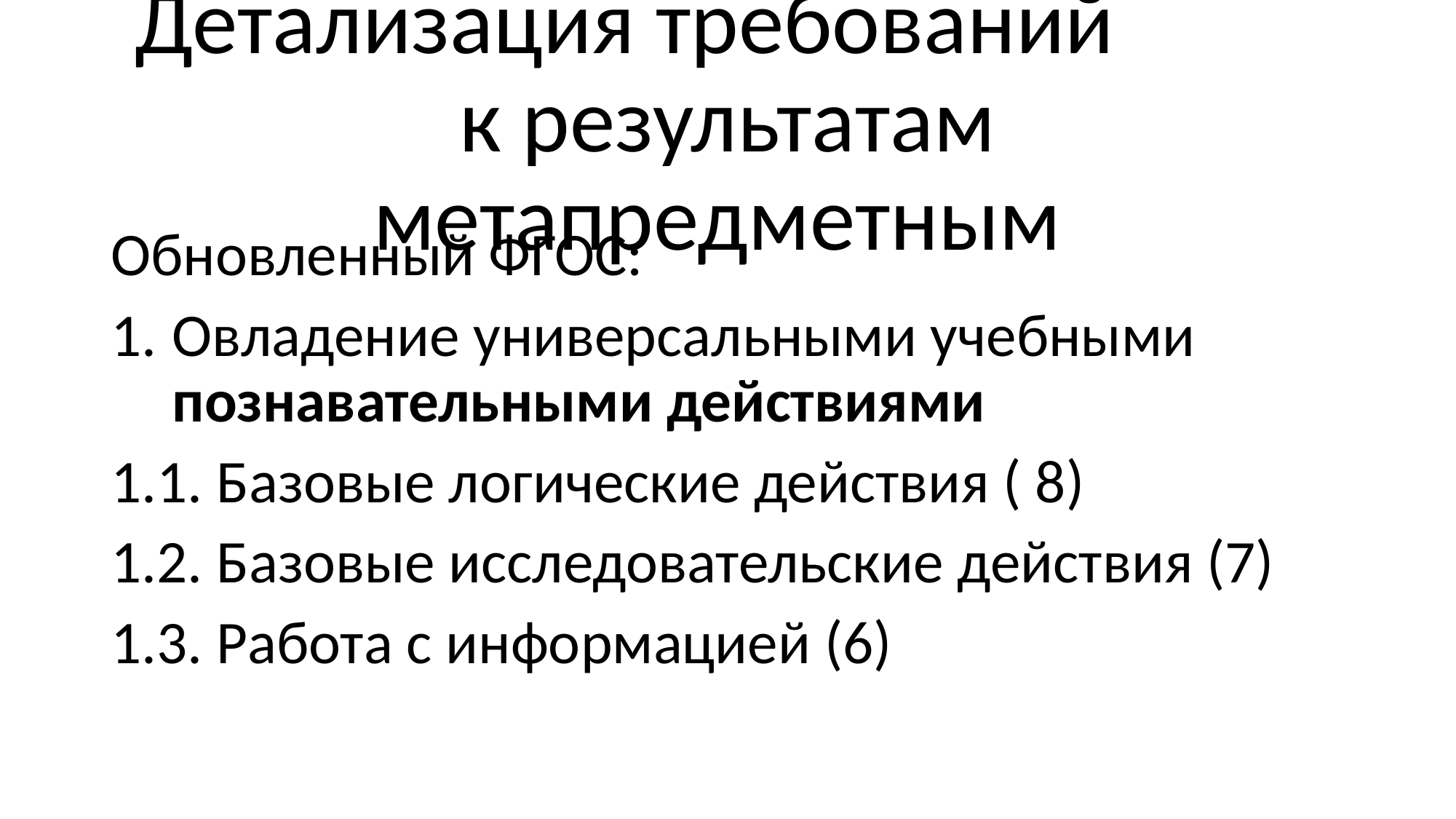

# Детализация требований           к результатам метапредметным
Обновленный ФГОС:
Овладение универсальными учебными познавательными действиями
1.1. Базовые логические действия ( 8)
1.2. Базовые исследовательские действия (7)
1.3. Работа с информацией (6)